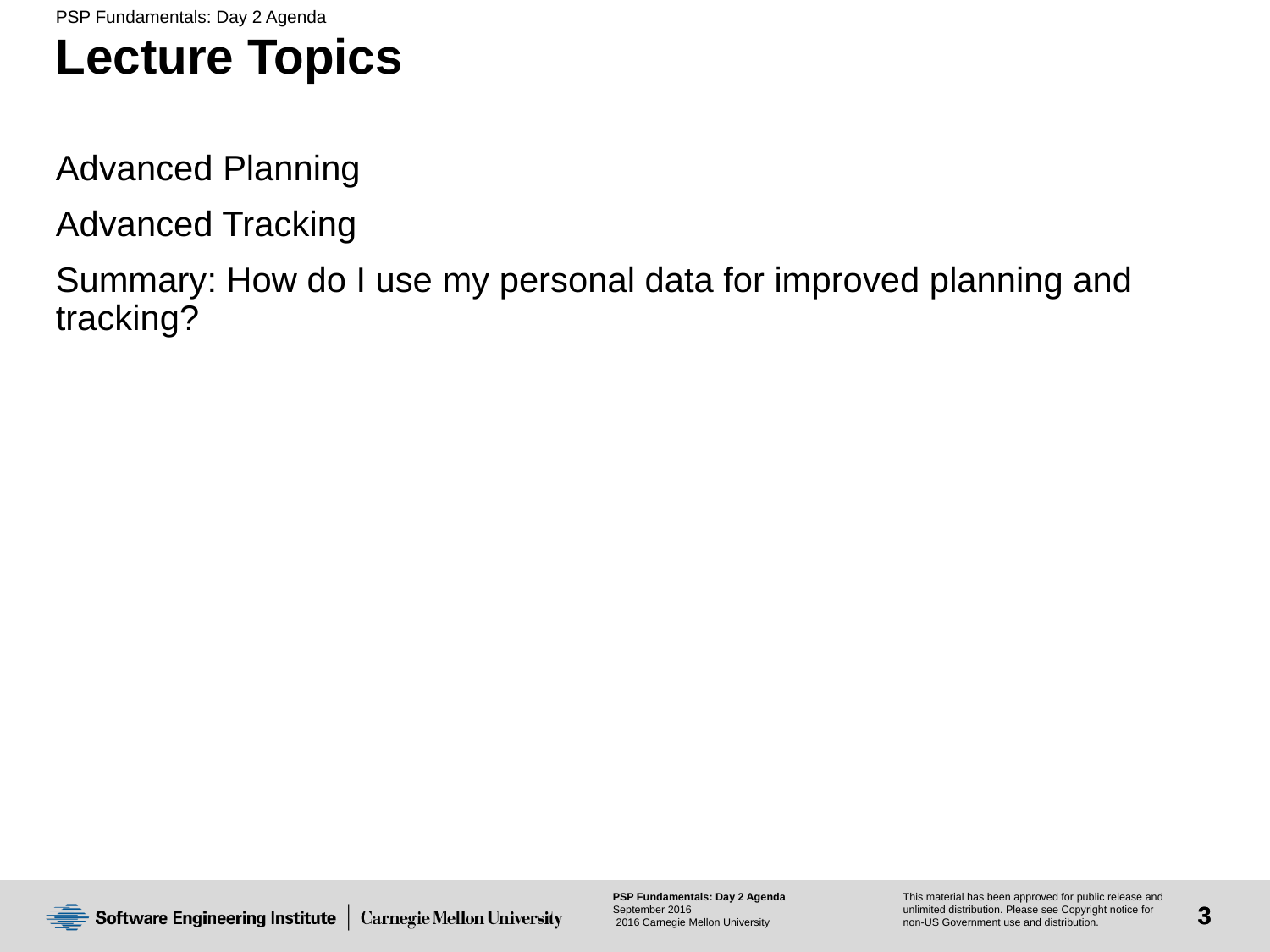

# Lecture Topics
Advanced Planning
Advanced Tracking
Summary: How do I use my personal data for improved planning and tracking?